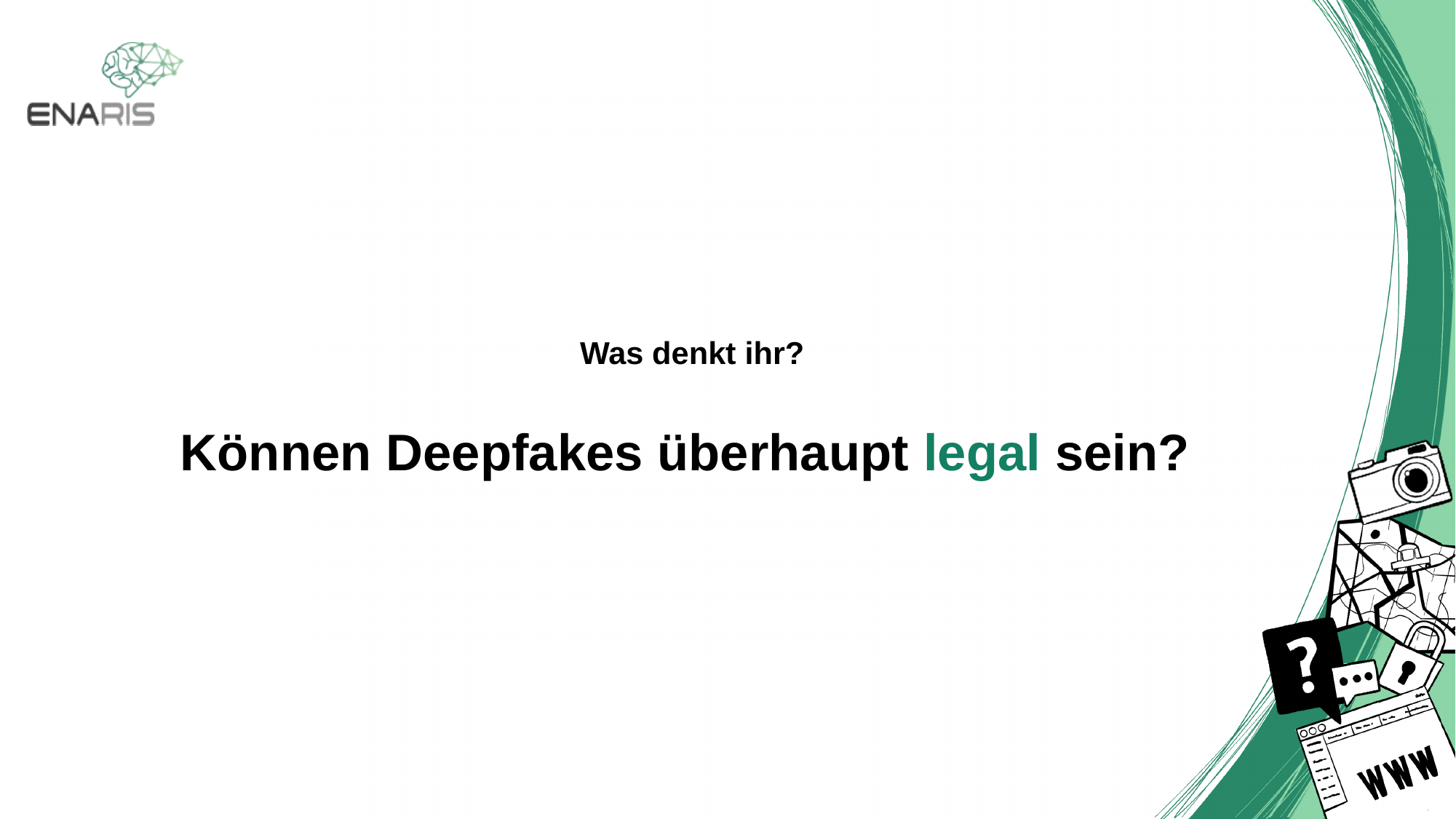

# Was denkt ihr? Können Deepfakes überhaupt legal sein?